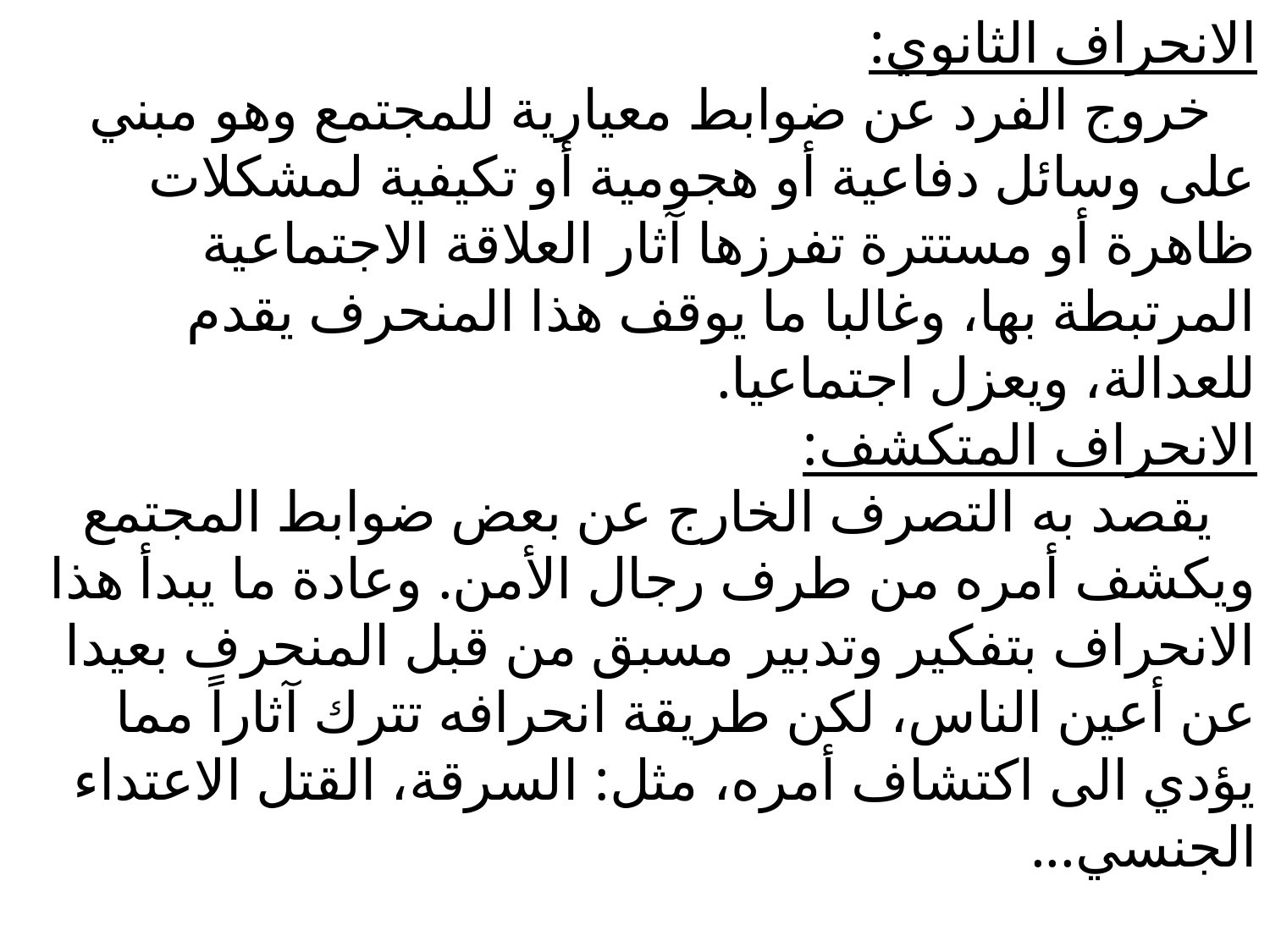

# الانحراف الثانوي: خروج الفرد عن ضوابط معيارية للمجتمع وهو مبني على وسائل دفاعية أو هجومية أو تكيفية لمشكلات ظاهرة أو مستترة تفرزها آثار العلاقة الاجتماعية المرتبطة بها، وغالبا ما يوقف هذا المنحرف يقدم للعدالة، ويعزل اجتماعيا. الانحراف المتكشف: يقصد به التصرف الخارج عن بعض ضوابط المجتمع ويكشف أمره من طرف رجال الأمن. وعادة ما يبدأ هذا الانحراف بتفكير وتدبير مسبق من قبل المنحرف بعيدا عن أعين الناس، لكن طريقة انحرافه تترك آثاراً مما يؤدي الى اكتشاف أمره، مثل: السرقة، القتل الاعتداء الجنسي...